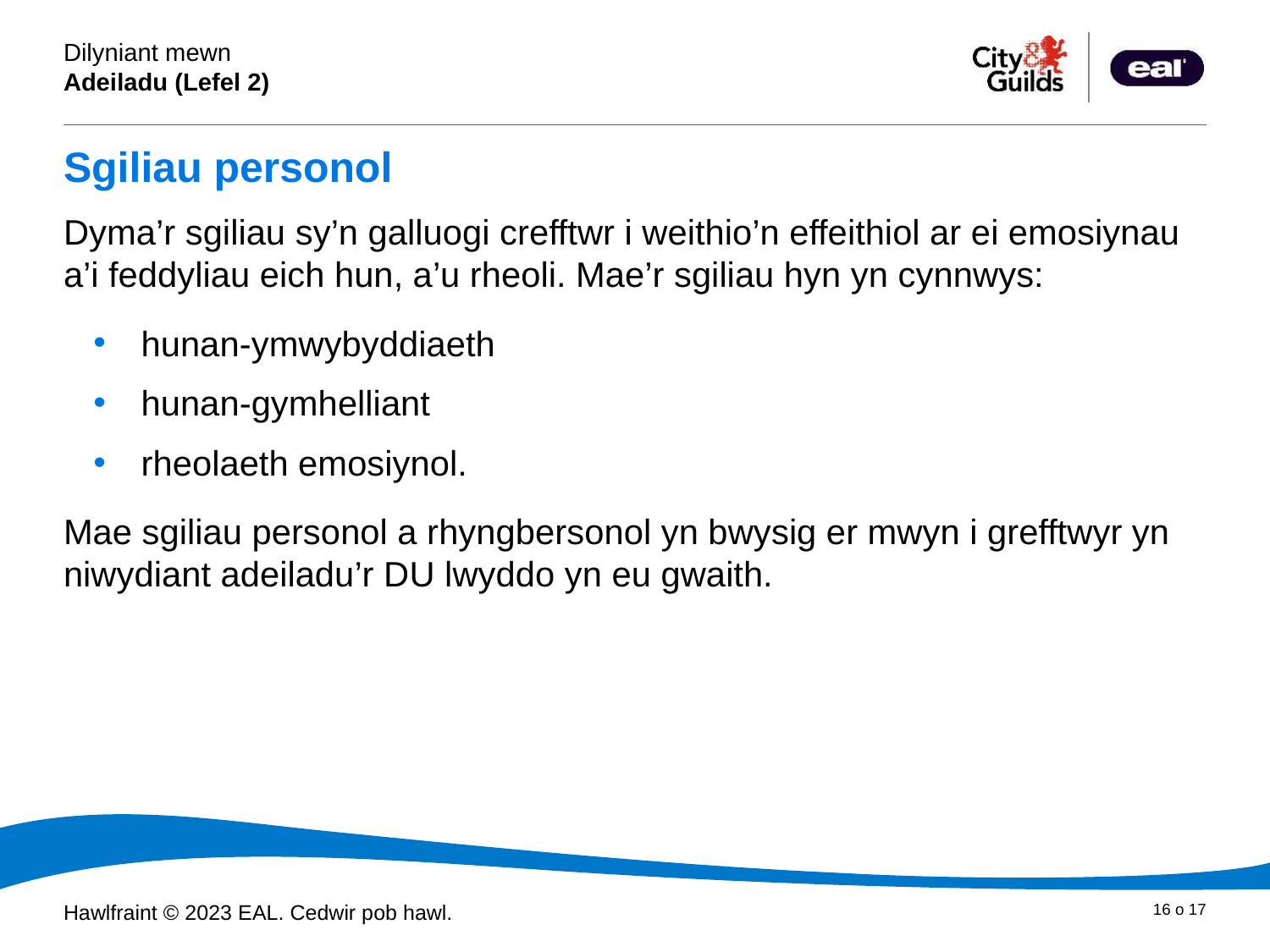

# Sgiliau personol
Dyma’r sgiliau sy’n galluogi crefftwr i weithio’n effeithiol ar ei emosiynau a’i feddyliau eich hun, a’u rheoli. Mae’r sgiliau hyn yn cynnwys:
hunan-ymwybyddiaeth
hunan-gymhelliant
rheolaeth emosiynol.
Mae sgiliau personol a rhyngbersonol yn bwysig er mwyn i grefftwyr yn niwydiant adeiladu’r DU lwyddo yn eu gwaith.